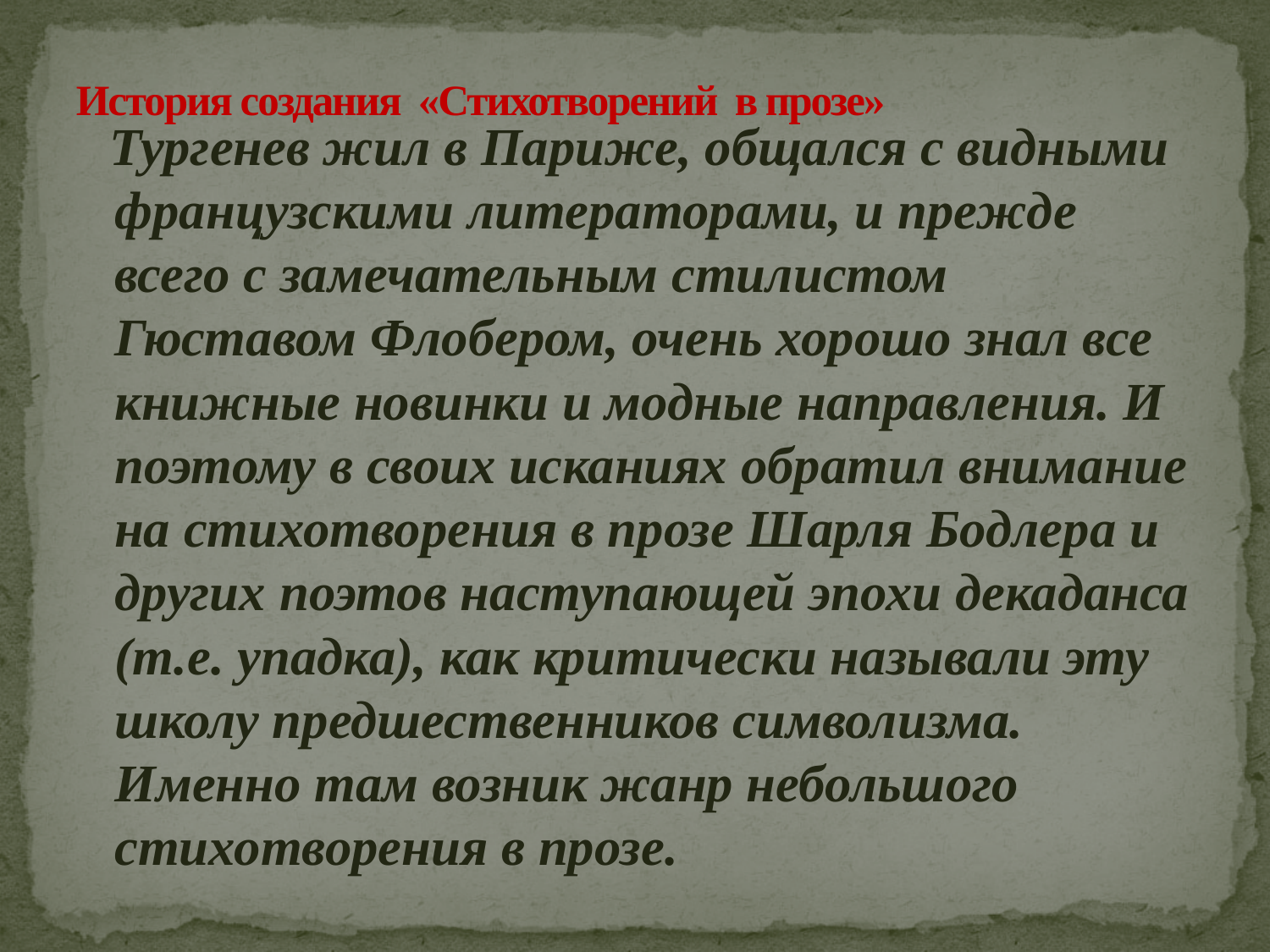

# История создания  «Стихотворений  в прозе»
   Тургенев жил в Париже, общался с видными французскими литераторами, и прежде всего с замечательным стилистом Гюставом Флобером, очень хорошо знал все книжные новинки и модные направления. И поэтому в своих исканиях обратил внимание на стихотворения в прозе Шарля Бодлера и других поэтов наступающей эпохи декаданса (т.е. упадка), как критически называли эту школу предшественников символизма. Именно там возник жанр небольшого стихотворения в прозе.